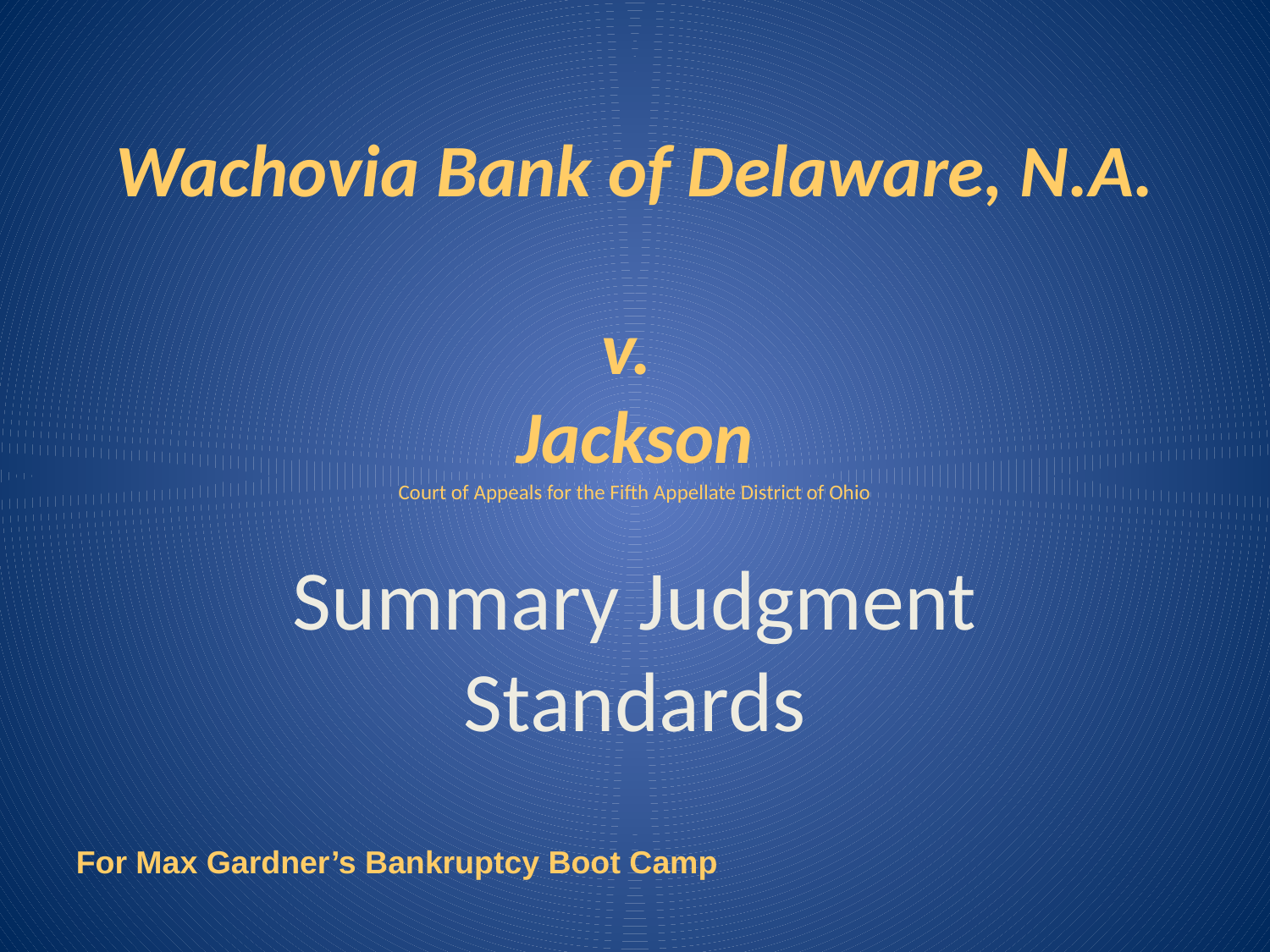

# Wachovia Bank of Delaware, N.A. v. Jackson Court of Appeals for the Fifth Appellate District of Ohio
Summary Judgment Standards
For Max Gardner’s Bankruptcy Boot Camp